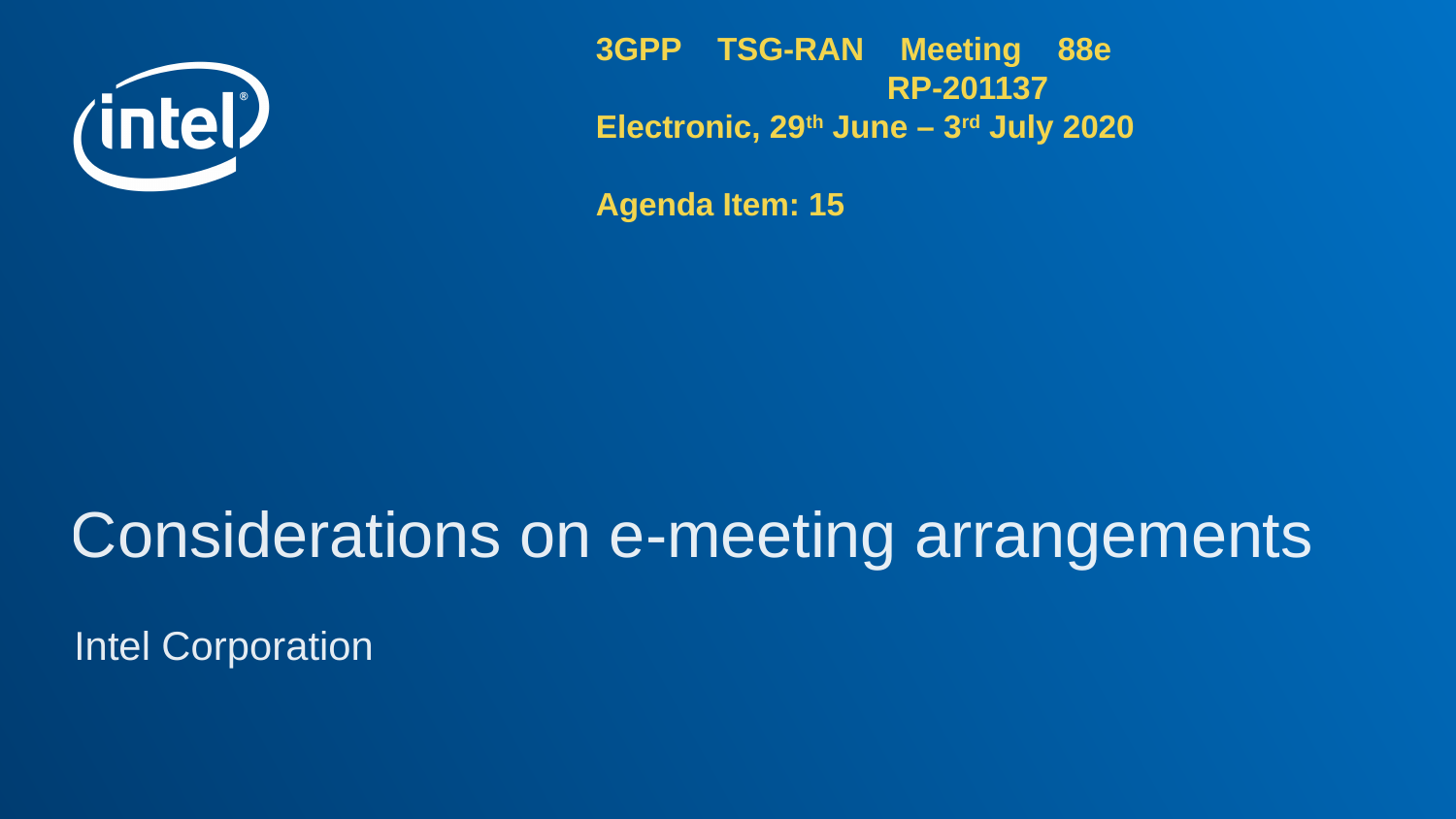

# Considerations on e-meeting arrangements
Intel Corporation